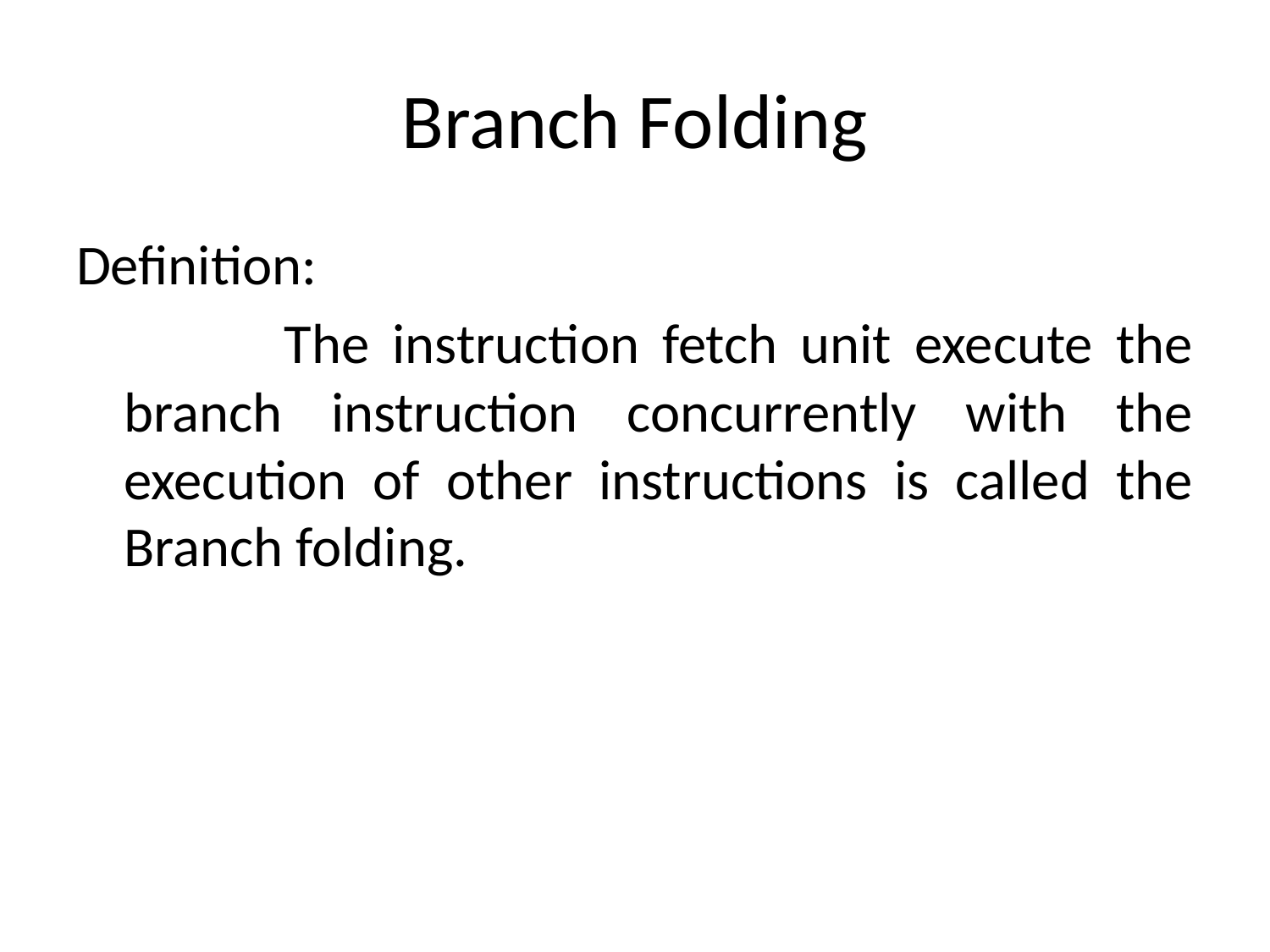

# Branch Folding
Definition:
         The instruction fetch unit execute the branch instruction concurrently with the execution of other instructions is called the Branch folding.